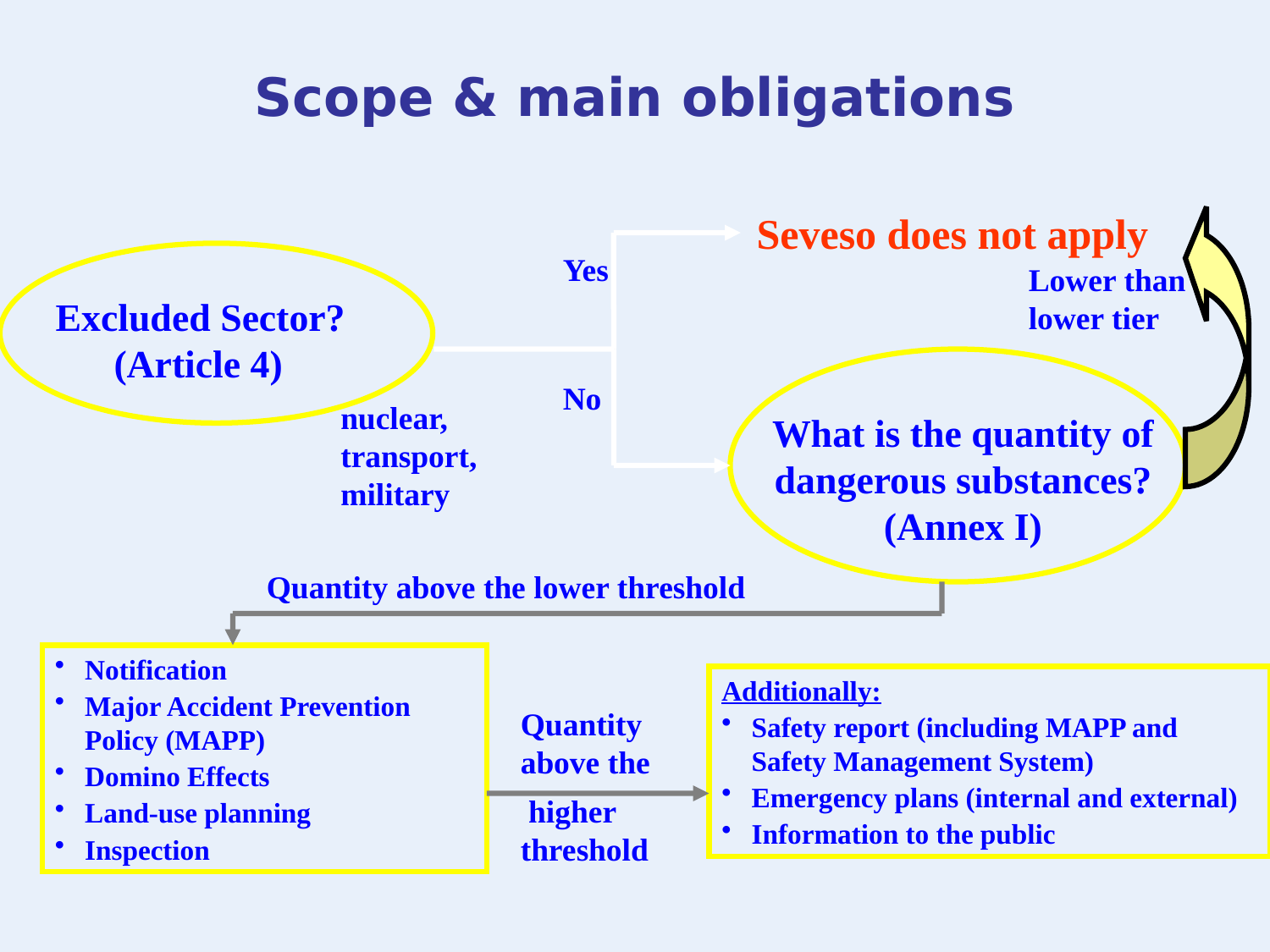

# Scope & main obligations
Seveso does not apply

Yes
Lower than lower tier
Excluded Sector?
      (Article 4)

No
nuclear,
transport, military
What is the quantity of dangerous substances?
(Annex I)

Quantity above the lower threshold

Notification
Major Accident Prevention    Policy (MAPP)
Domino Effects
Land-use planning
Inspection
Additionally:
Safety report (including MAPP and Safety Management System)
Emergency plans (internal and external)
Information to the public
Quantity above the
 higher threshold